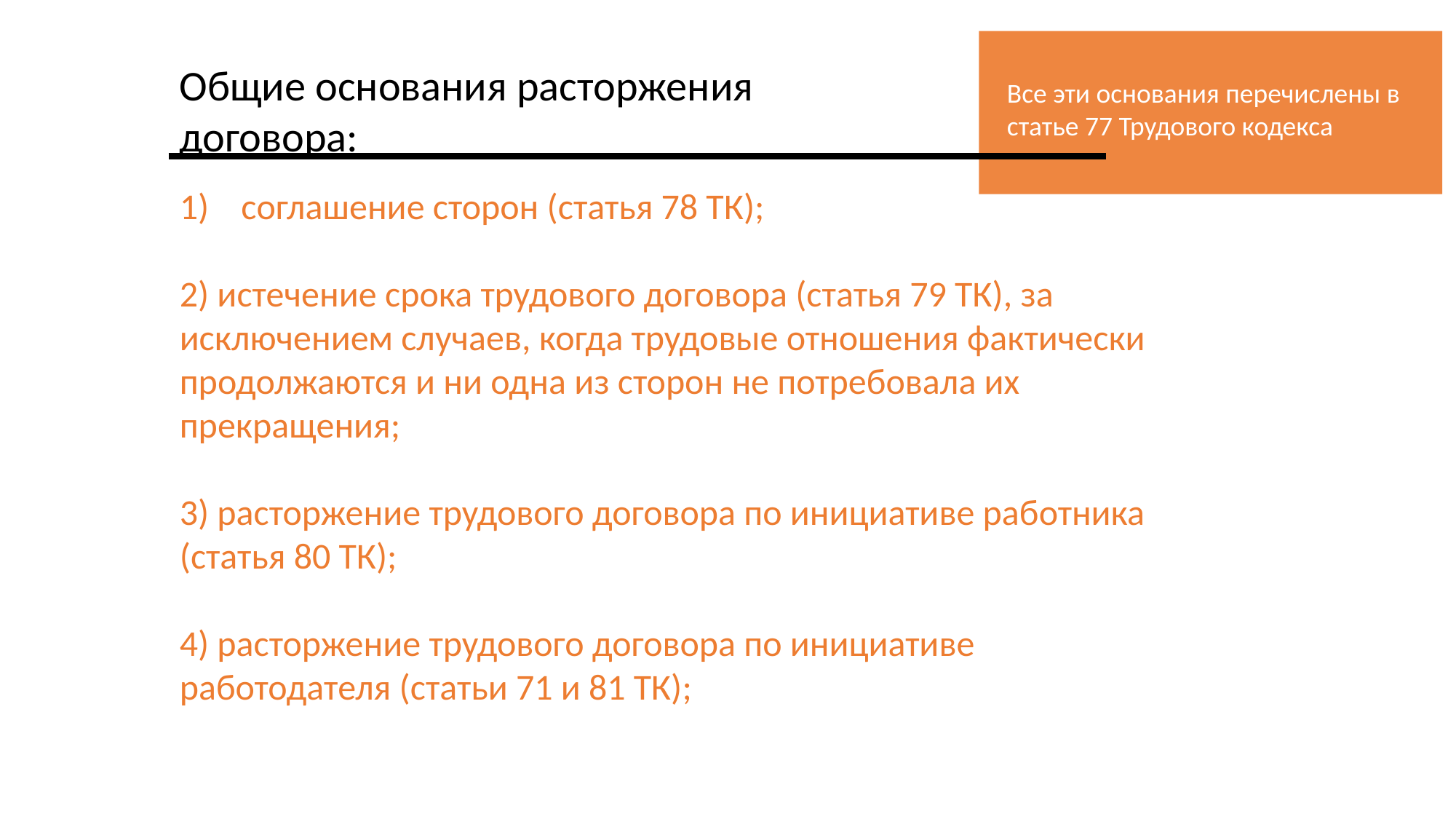

Общие основания расторжения договора:
Все эти основания перечислены в статье 77 Трудового кодекса
соглашение сторон (статья 78 ТК);

2) истечение срока трудового договора (статья 79 ТК), за исключением случаев, когда трудовые отношения фактически продолжаются и ни одна из сторон не потребовала их прекращения;

3) расторжение трудового договора по инициативе работника (статья 80 ТК);

4) расторжение трудового договора по инициативе работодателя (статьи 71 и 81 ТК);